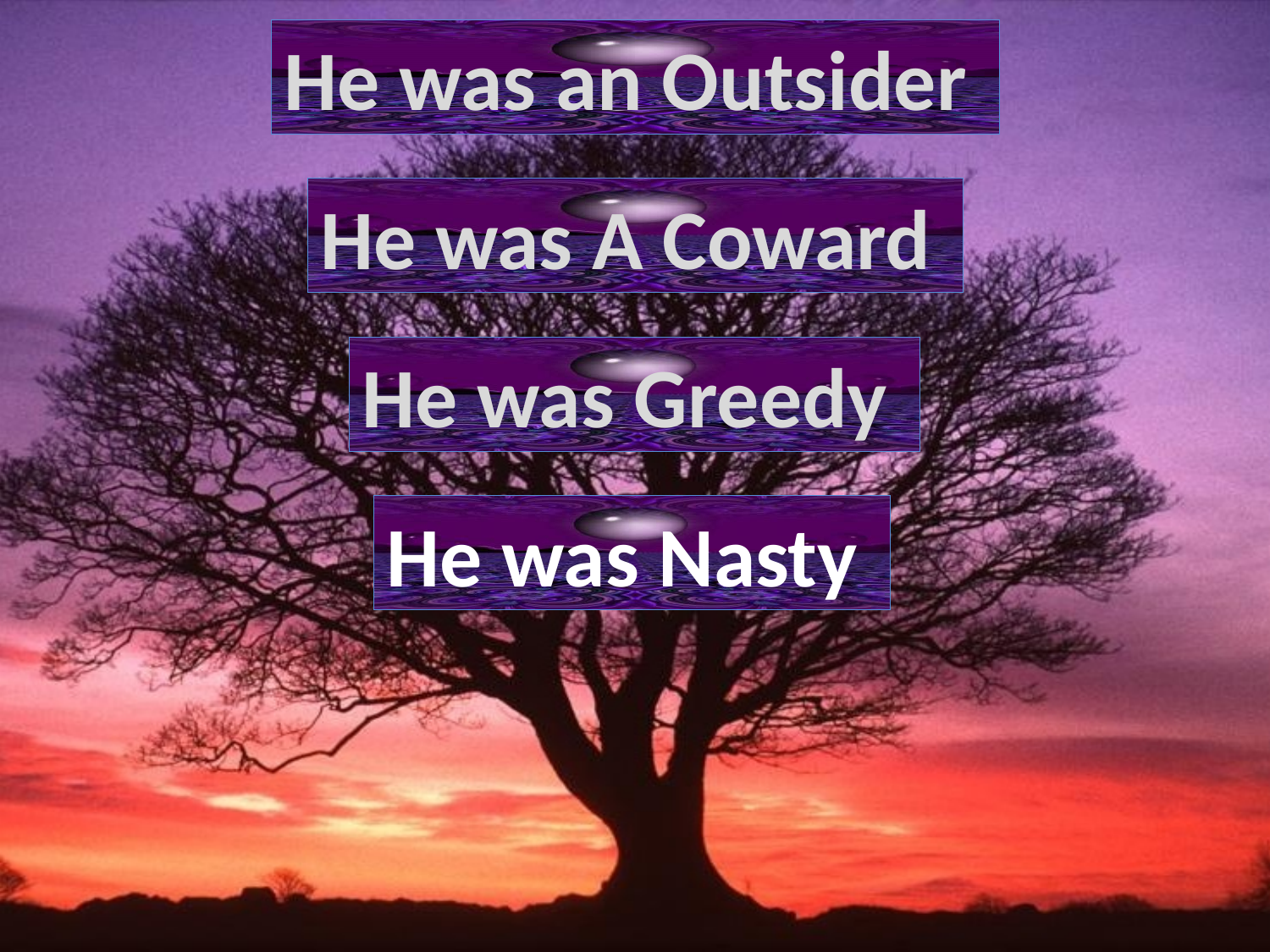

He was an Outsider
He was A Coward
He was Greedy
He was Nasty